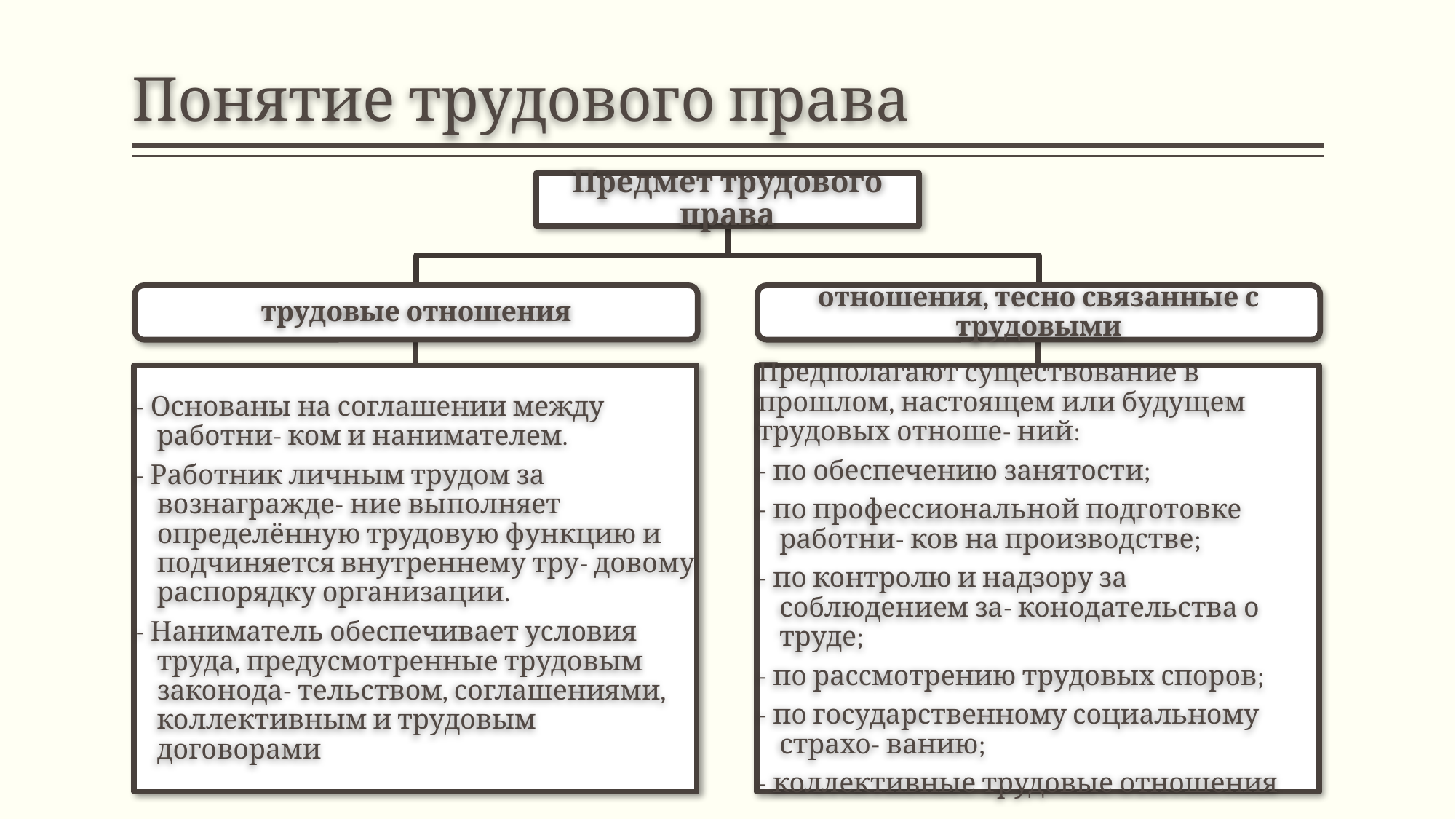

# Понятие трудового права

Предмет трудового права

трудовые отношения
отношения, тесно связанные с трудовыми

- Основаны на соглашении между работни- ком и нанимателем.
- Работник личным трудом за вознагражде- ние выполняет определённую трудовую функцию и подчиняется внутреннему тру- довому распорядку организации.
- Наниматель обеспечивает условия труда, предусмотренные трудовым законода- тельством, соглашениями, коллективным и трудовым договорами

Предполагают существование в прошлом, настоящем или будущем трудовых отноше- ний:
- по обеспечению занятости;
- по профессиональной подготовке работни- ков на производстве;
- по контролю и надзору за соблюдением за- конодательства о труде;
- по рассмотрению трудовых споров;
- по государственному социальному страхо- ванию;
- коллективные трудовые отношения